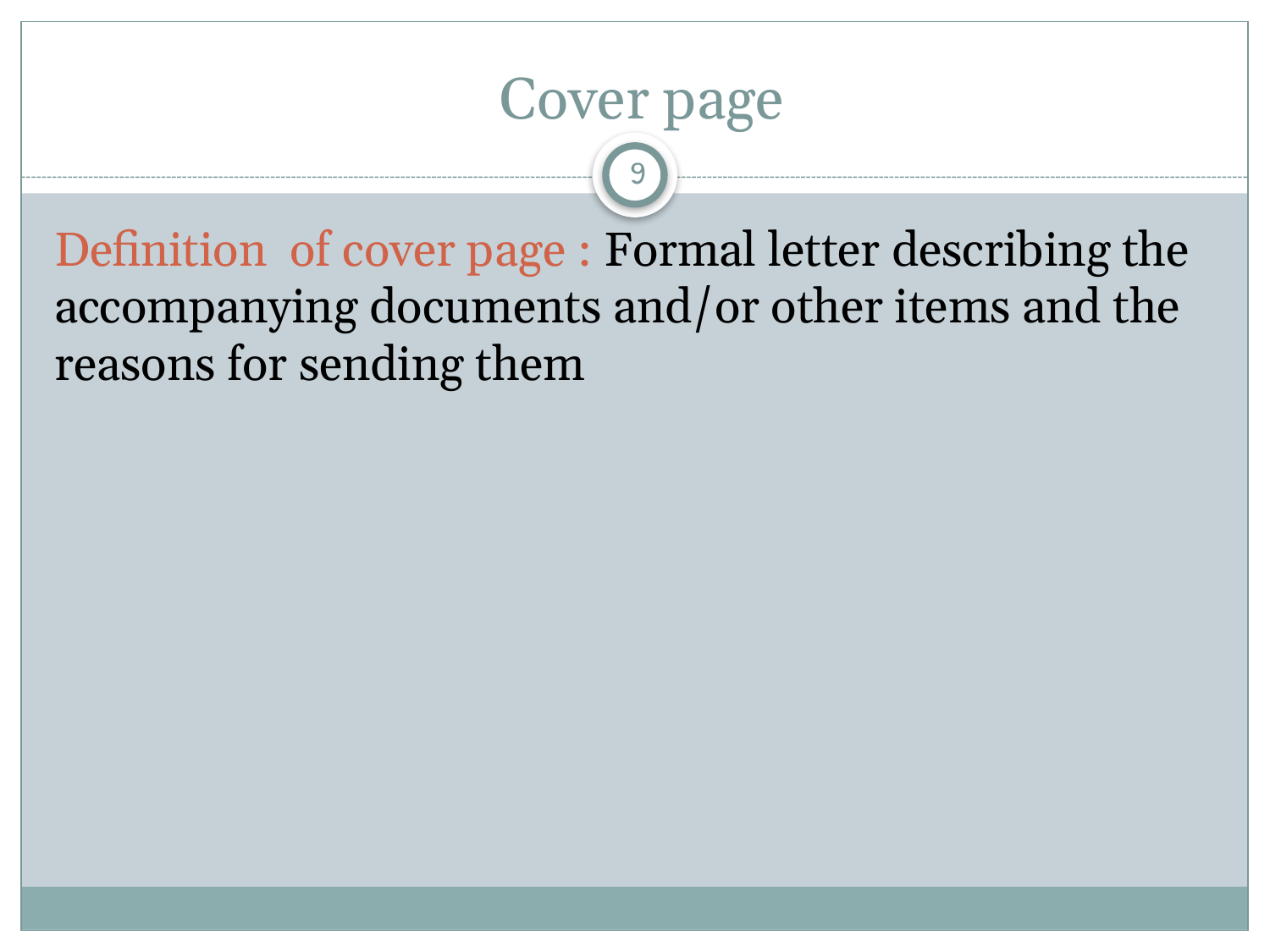

# Cover page
9
Definition  of cover page : Formal letter describing the accompanying documents and/or other items and the reasons for sending them